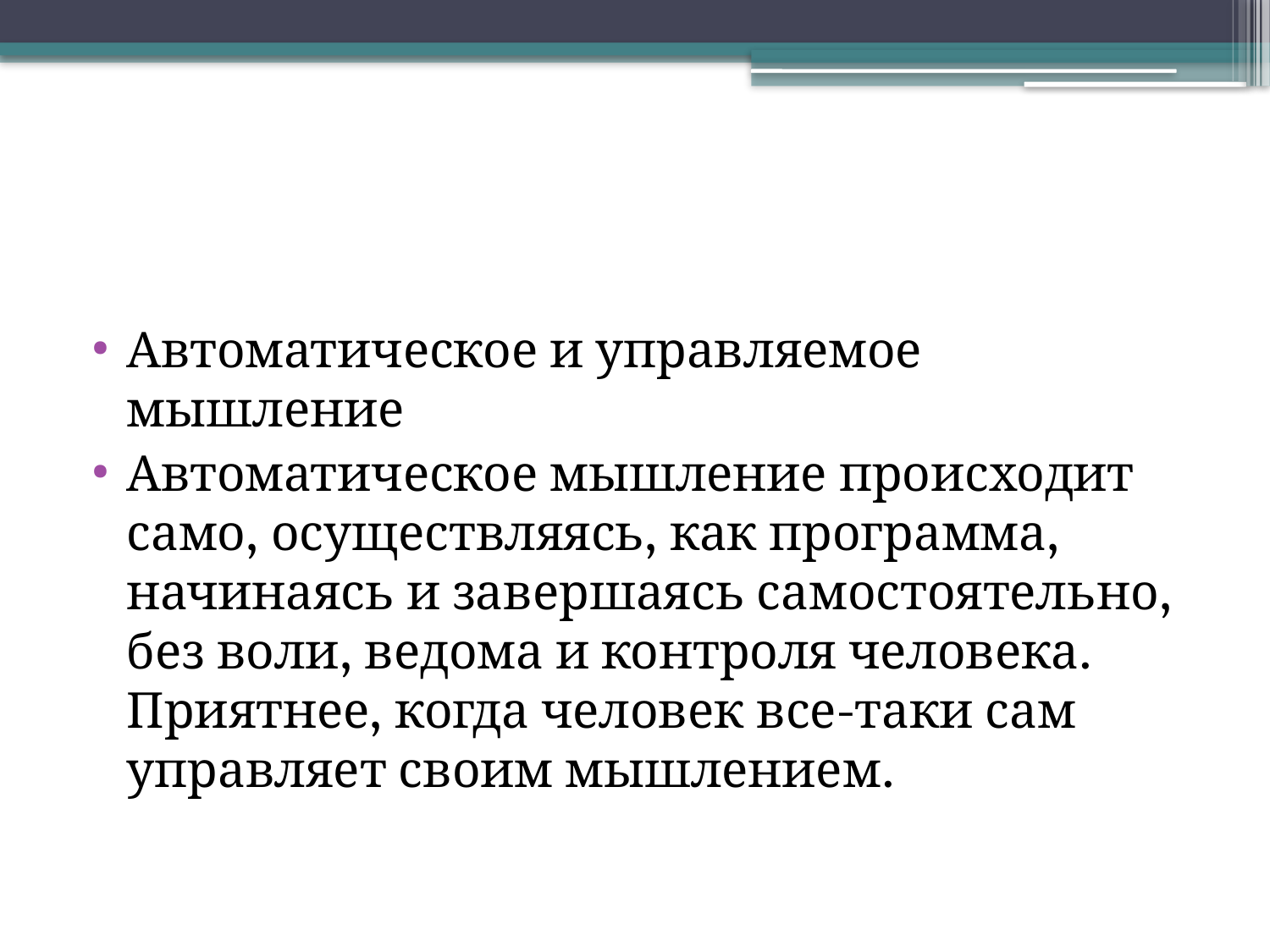

Автоматическое и управляемое мышление
Автоматическое мышление происходит само, осуществляясь, как программа, начинаясь и завершаясь самостоятельно, без воли, ведома и контроля человека. Приятнее, когда человек все-таки сам управляет своим мышлением.